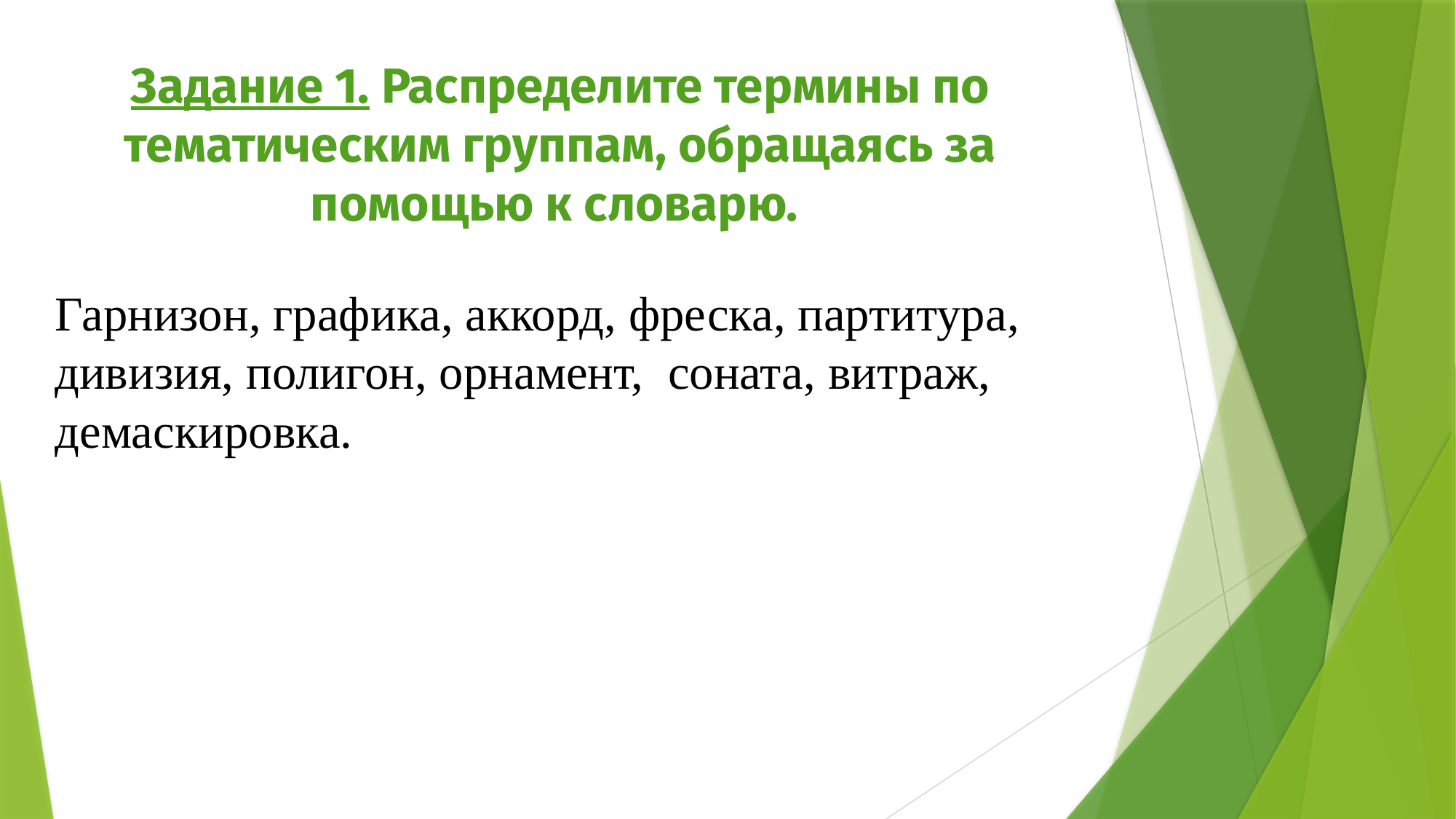

# Задание 1. Распределите термины по тематическим группам, обращаясь за помощью к словарю.
Гарнизон, графика, аккорд, фреска, партитура, дивизия, полигон, орнамент,  соната, витраж, демаскировка.